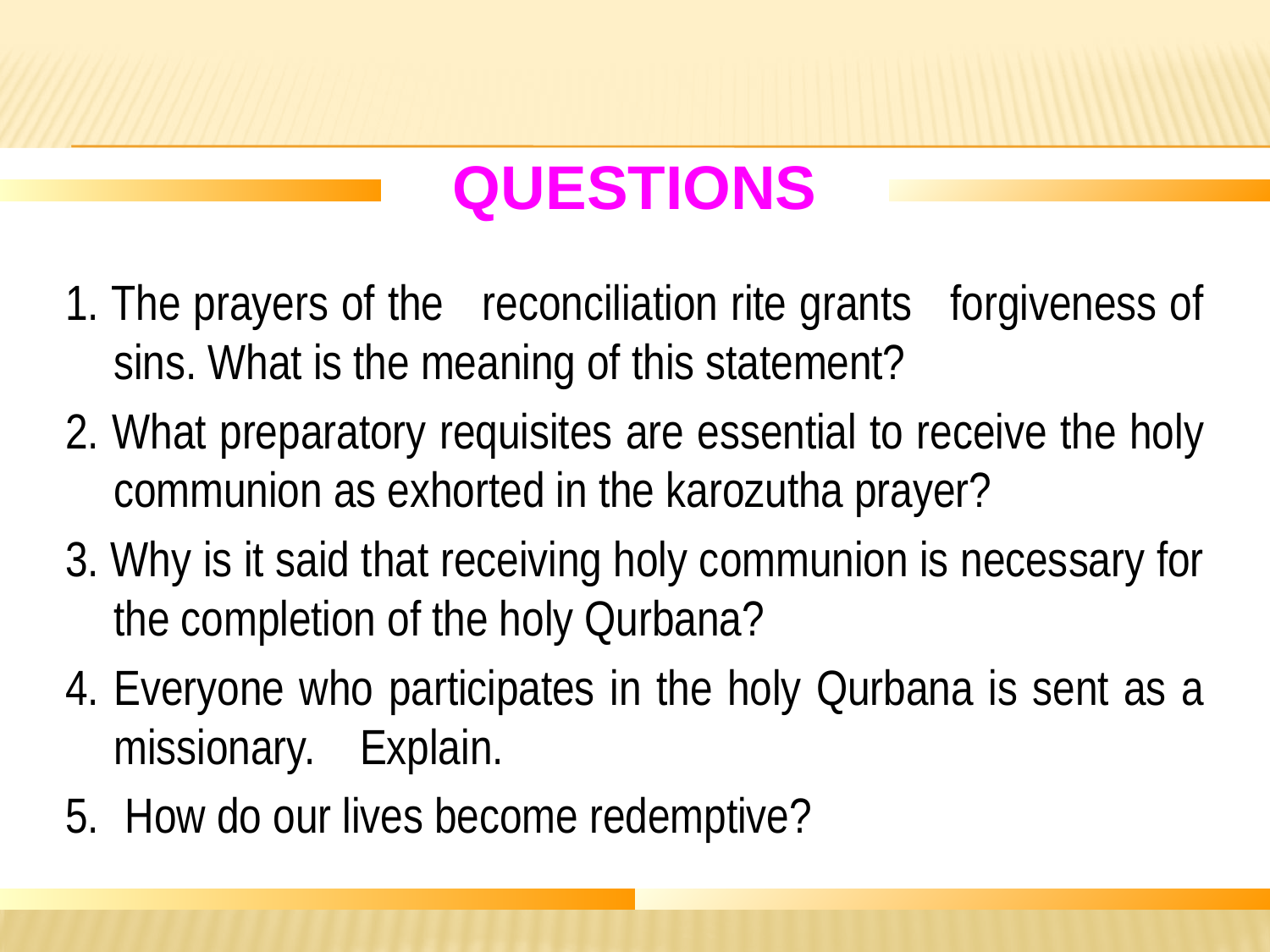

# Questions

1. The prayers of the   reconciliation rite grants   forgiveness of sins. What is the meaning of this statement?
2. What preparatory requisites are essential to receive the holy communion as exhorted in the karozutha prayer?
3. Why is it said that receiving holy communion is necessary for the completion of the holy Qurbana?
4. Everyone who participates in the holy Qurbana is sent as a missionary.    Explain.
5.	 How do our lives become redemptive?